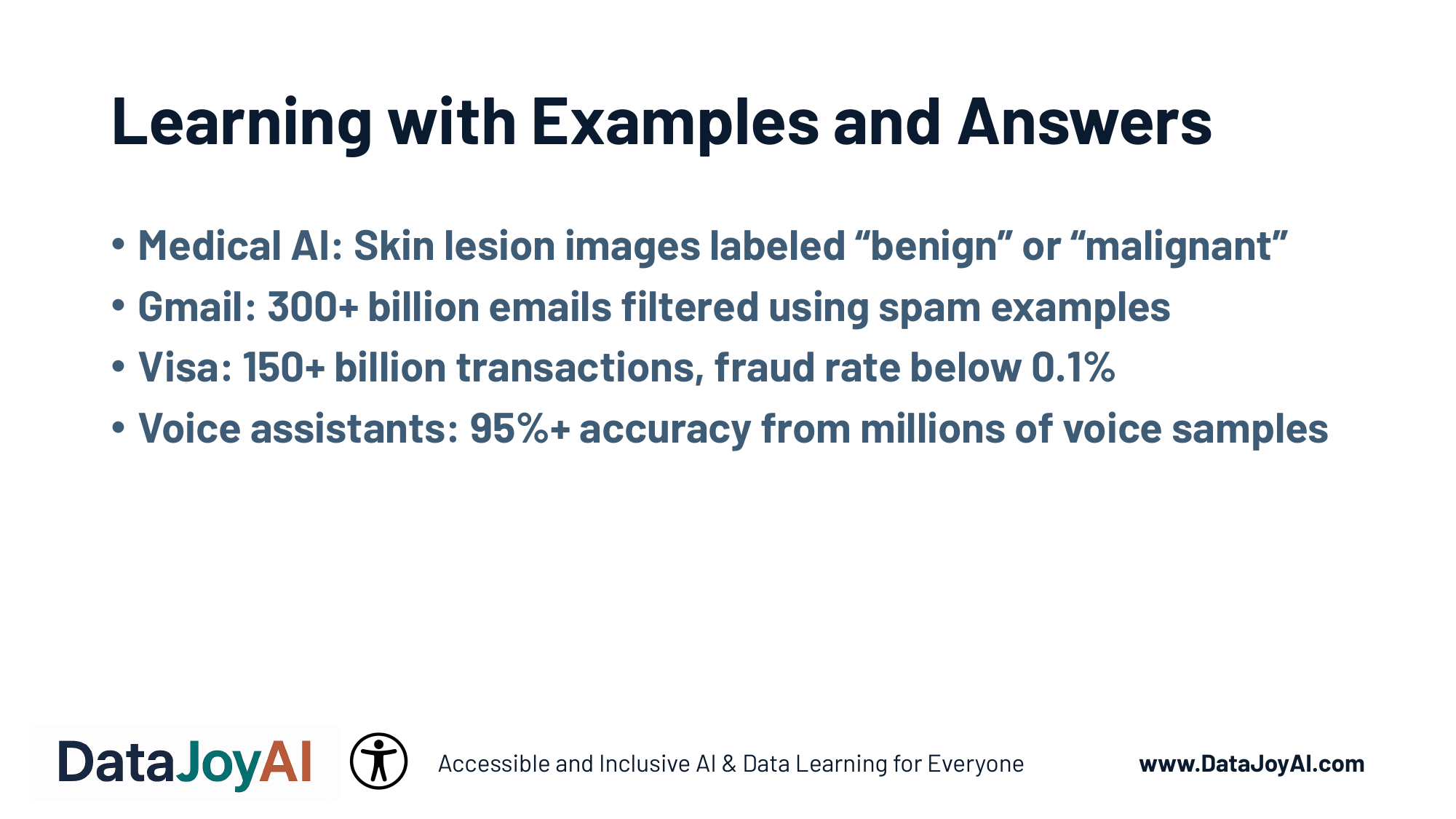

# Learning with Examples and Answers
Medical AI: Skin lesion images labeled “benign” or “malignant”
Gmail: 300+ billion emails filtered using spam examples
Visa: 150+ billion transactions, fraud rate below 0.1%
Voice assistants: 95%+ accuracy from millions of voice samples